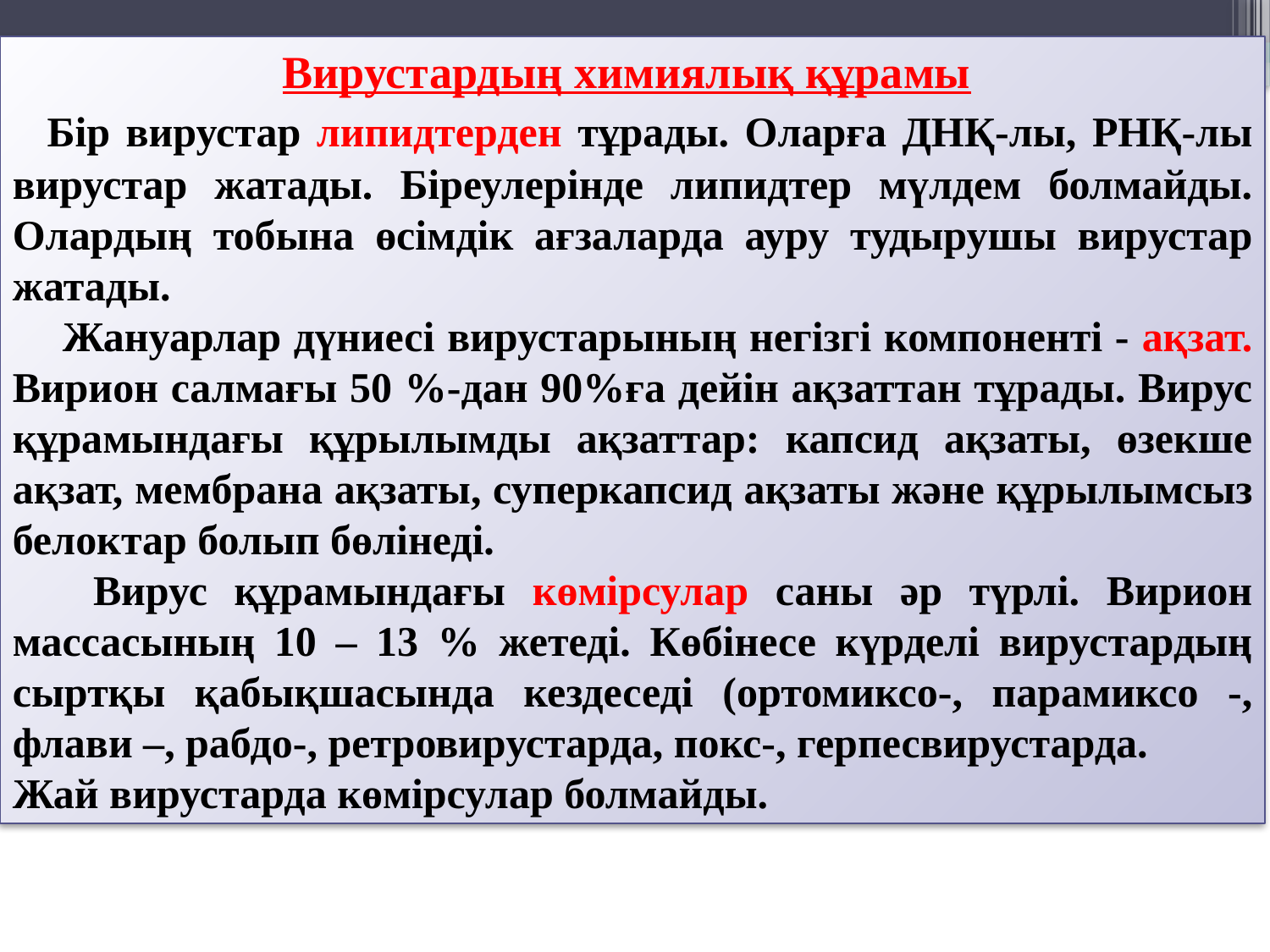

Вирустардың химиялық құрамы
  Бір вирустар липидтерден тұрады. Оларға ДНҚ-лы, РНҚ-лы вирустар жатады. Біреулерінде липидтер мүлдем болмайды. Олардың тобына өсімдік ағзаларда ауру тудырушы вирустар жатады.
    Жануарлар дүниесі вирустарының негізгі компоненті - ақзат. Вирион салмағы 50 %-дан 90%ға дейін ақзаттан тұрады. Вирус құрамындағы құрылымды ақзаттар: капсид ақзаты, өзекше ақзат, мембрана ақзаты, суперкапсид ақзаты және құрылымсыз белоктар болып бөлінеді.
   Вирус құрамындағы көмірсулар саны әр түрлі. Вирион массасының 10 – 13 % жетеді. Көбінесе күрделі вирустардың сыртқы қабықшасында кездеседі (ортомиксо-, парамиксо -, флави –, рабдо-, ретровирустарда, покс-, герпесвирустарда.
Жай вирустарда көмірсулар болмайды.